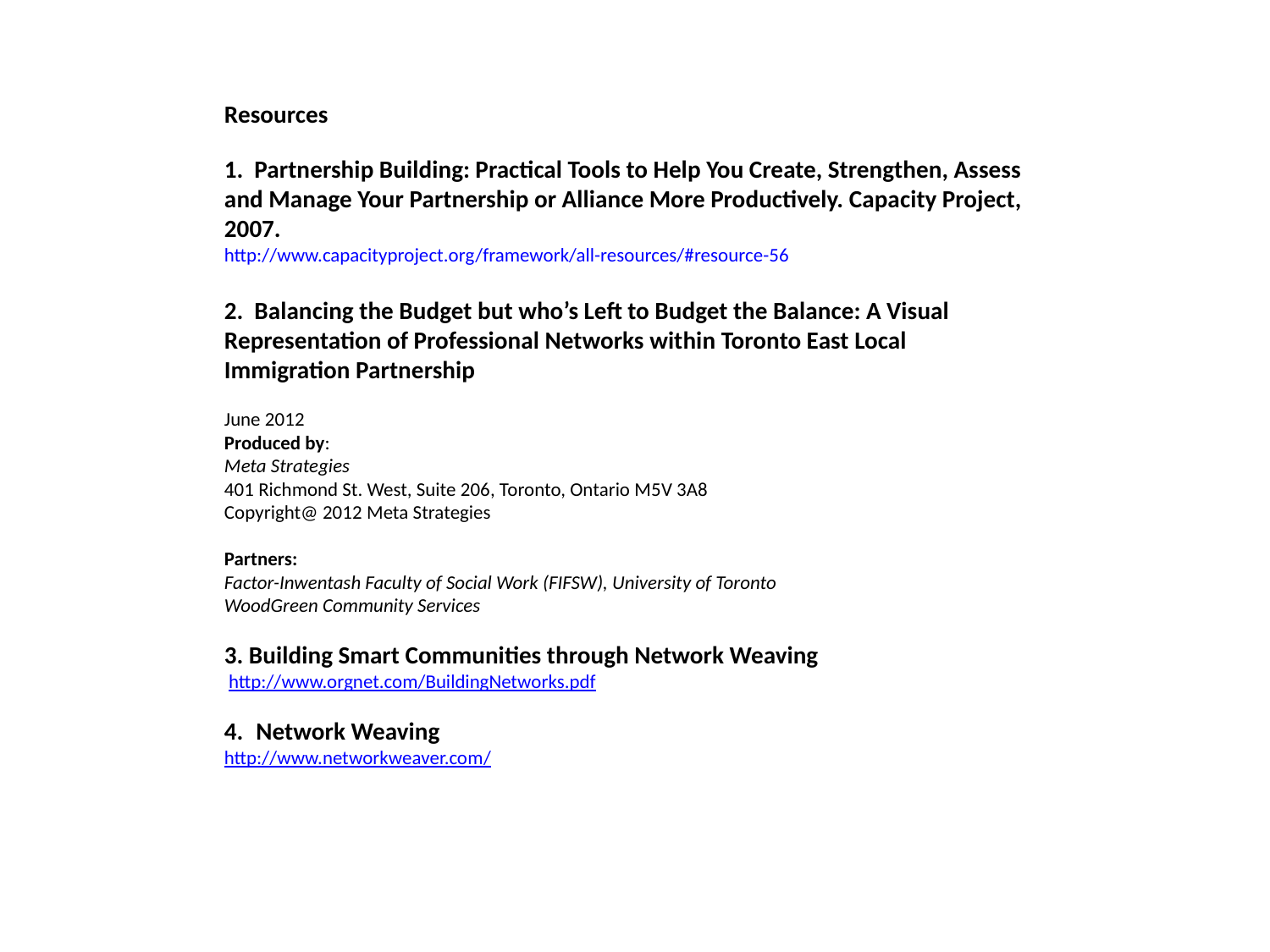

Resources

1.  Partnership Building: Practical Tools to Help You Create, Strengthen, Assess and Manage Your Partnership or Alliance More Productively. Capacity Project, 2007.
http://www.capacityproject.org/framework/all-resources/#resource-56

2.  Balancing the Budget but who’s Left to Budget the Balance: A Visual Representation of Professional Networks within Toronto East Local Immigration Partnership

June 2012
Produced by:
Meta Strategies
401 Richmond St. West, Suite 206, Toronto, Ontario M5V 3A8
Copyright@ 2012 Meta Strategies

Partners:
Factor-Inwentash Faculty of Social Work (FIFSW), University of Toronto
WoodGreen Community Services

3. Building Smart Communities through Network Weaving
 http://www.orgnet.com/BuildingNetworks.pdf

Network Weaving
http://www.networkweaver.com/